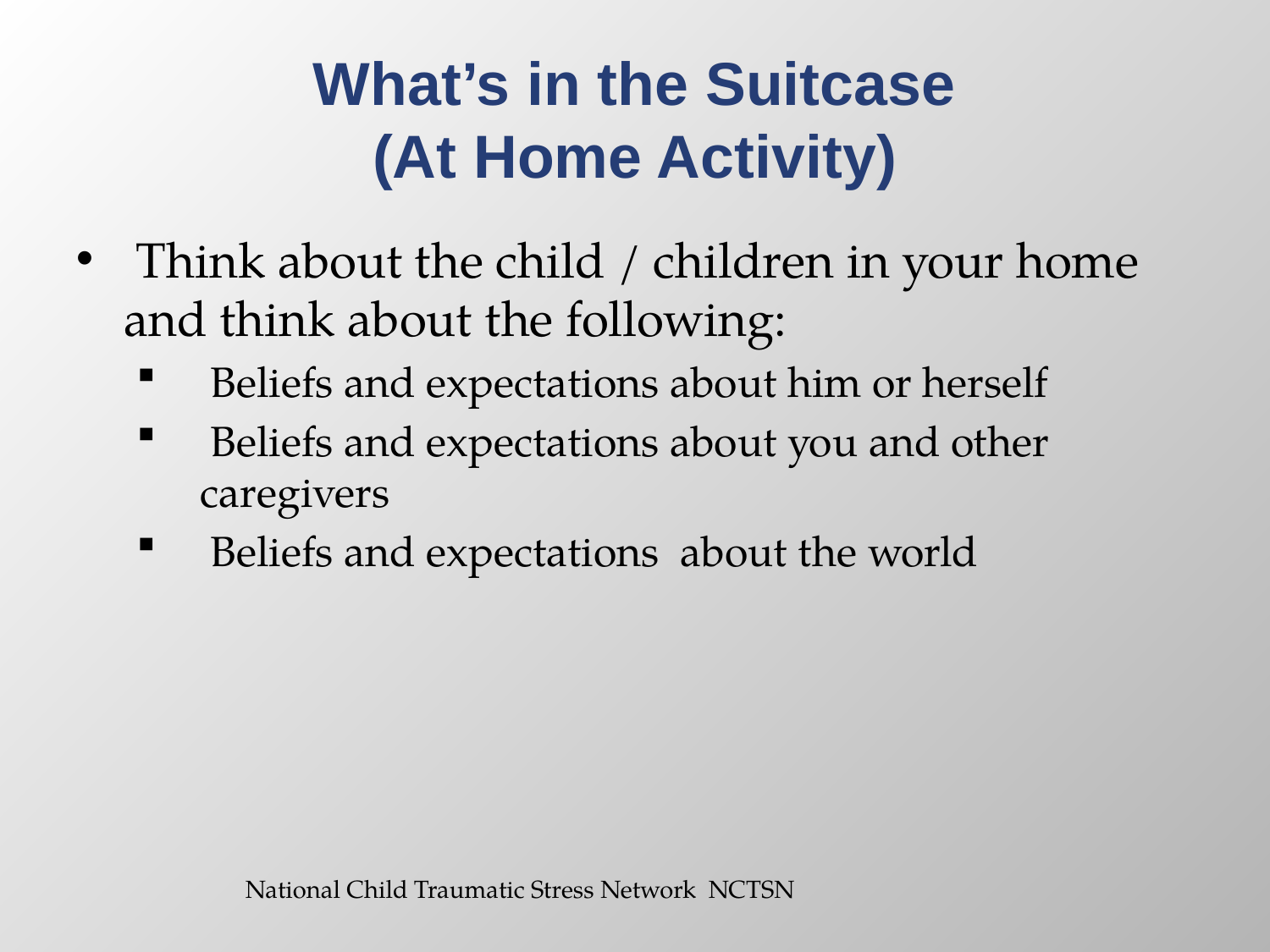

# What’s in the Suitcase (At Home Activity)
 Think about the child / children in your home and think about the following:
 Beliefs and expectations about him or herself
 Beliefs and expectations about you and other caregivers
 Beliefs and expectations  about the world
National Child Traumatic Stress Network  NCTSN